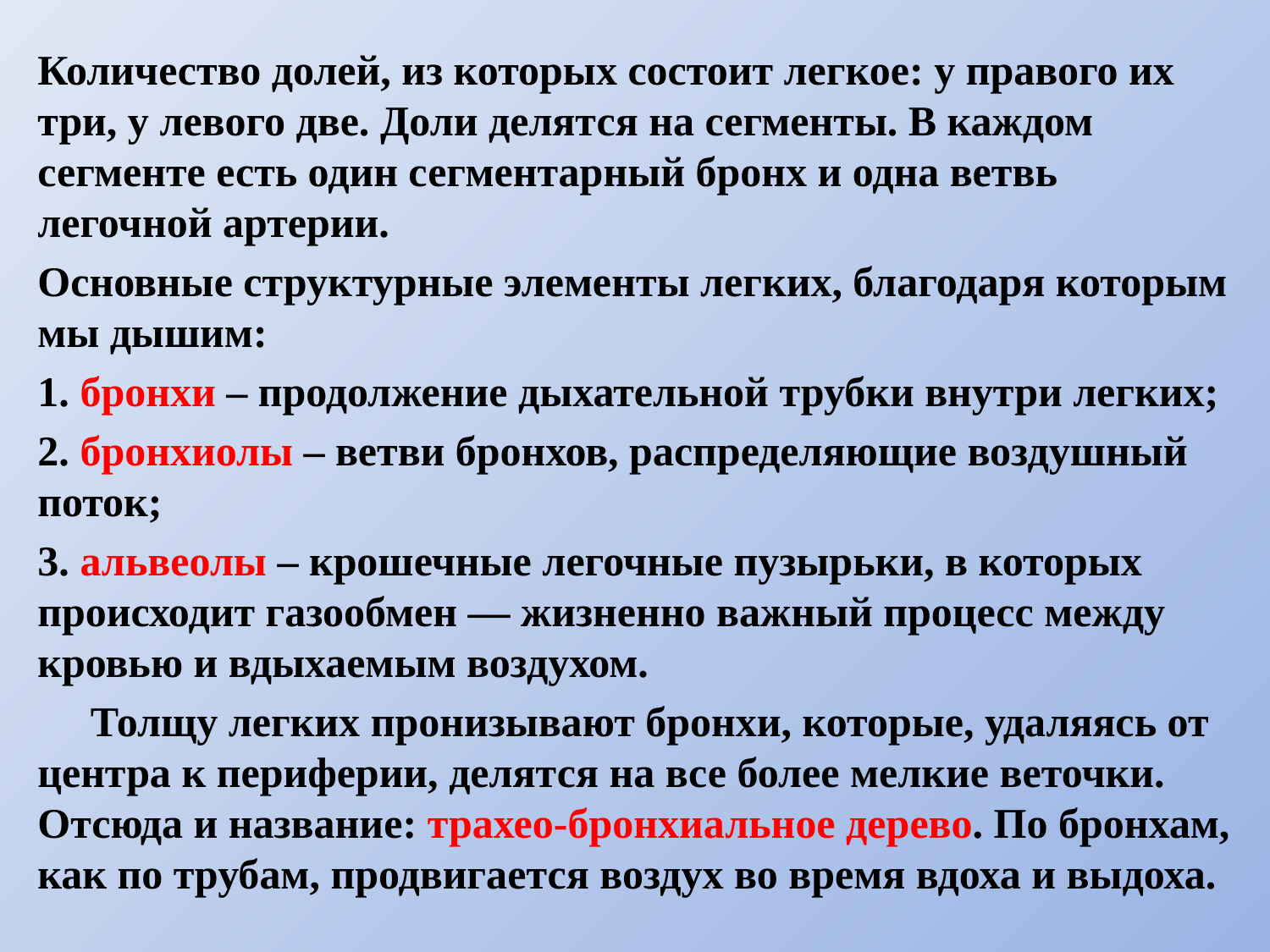

Количество долей, из которых состоит легкое: у правого их три, у левого две. Доли делятся на сегменты. В каждом сегменте есть один сегментарный бронх и одна ветвь легочной артерии.
Основные структурные элементы легких, благодаря которым мы дышим:
1. бронхи – продолжение дыхательной трубки внутри легких;
2. бронхиолы – ветви бронхов, распределяющие воздушный поток;
3. альвеолы – крошечные легочные пузырьки, в которых происходит газообмен — жизненно важный процесс между кровью и вдыхаемым воздухом.
     Толщу легких пронизывают бронхи, которые, удаляясь от центра к периферии, делятся на все более мелкие веточки. Отсюда и название: трахео-бронхиальное дерево. По бронхам, как по трубам, продвигается воздух во время вдоха и выдоха.